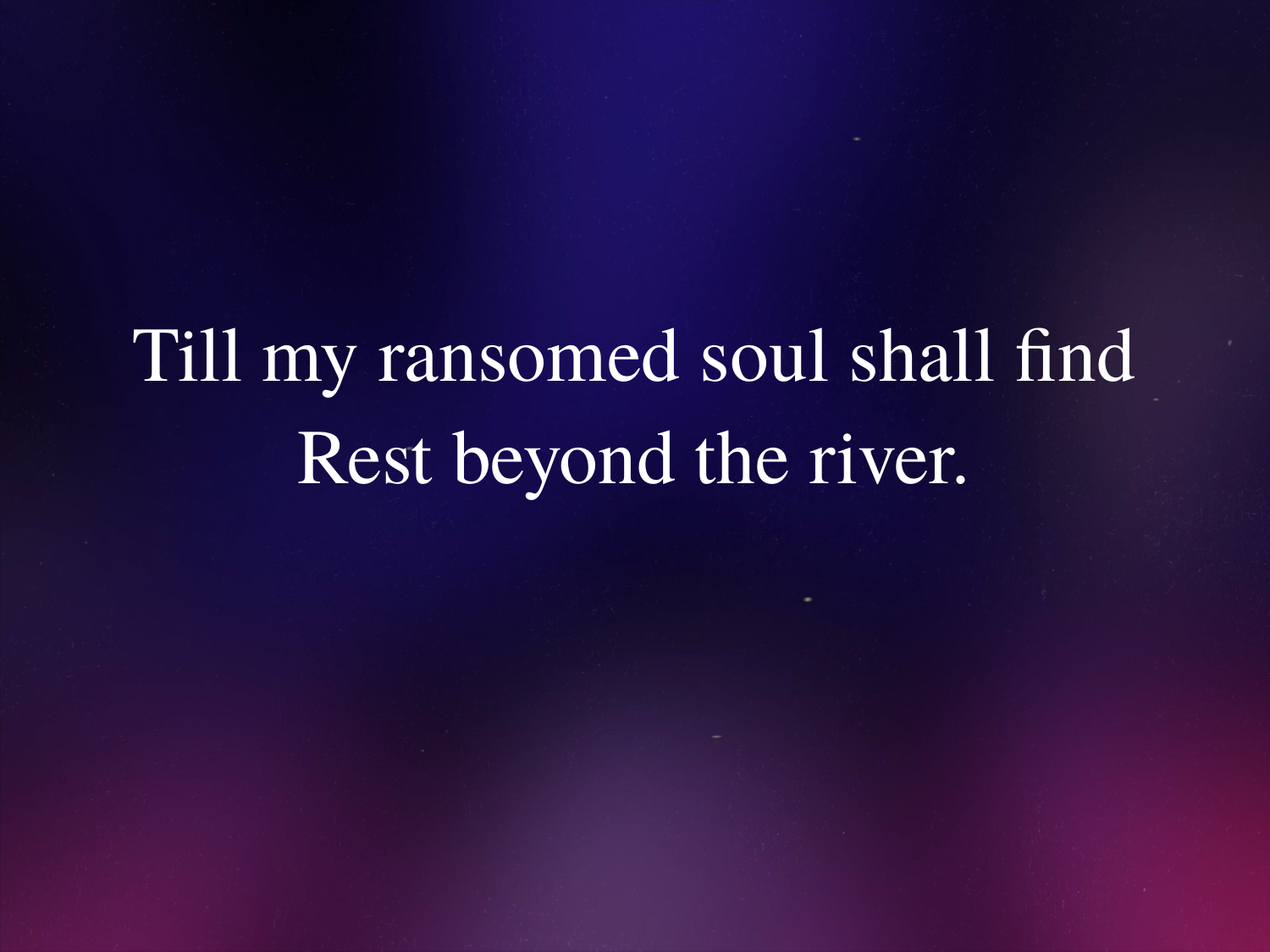

# Till my ransomed soul shall find Rest beyond the river.